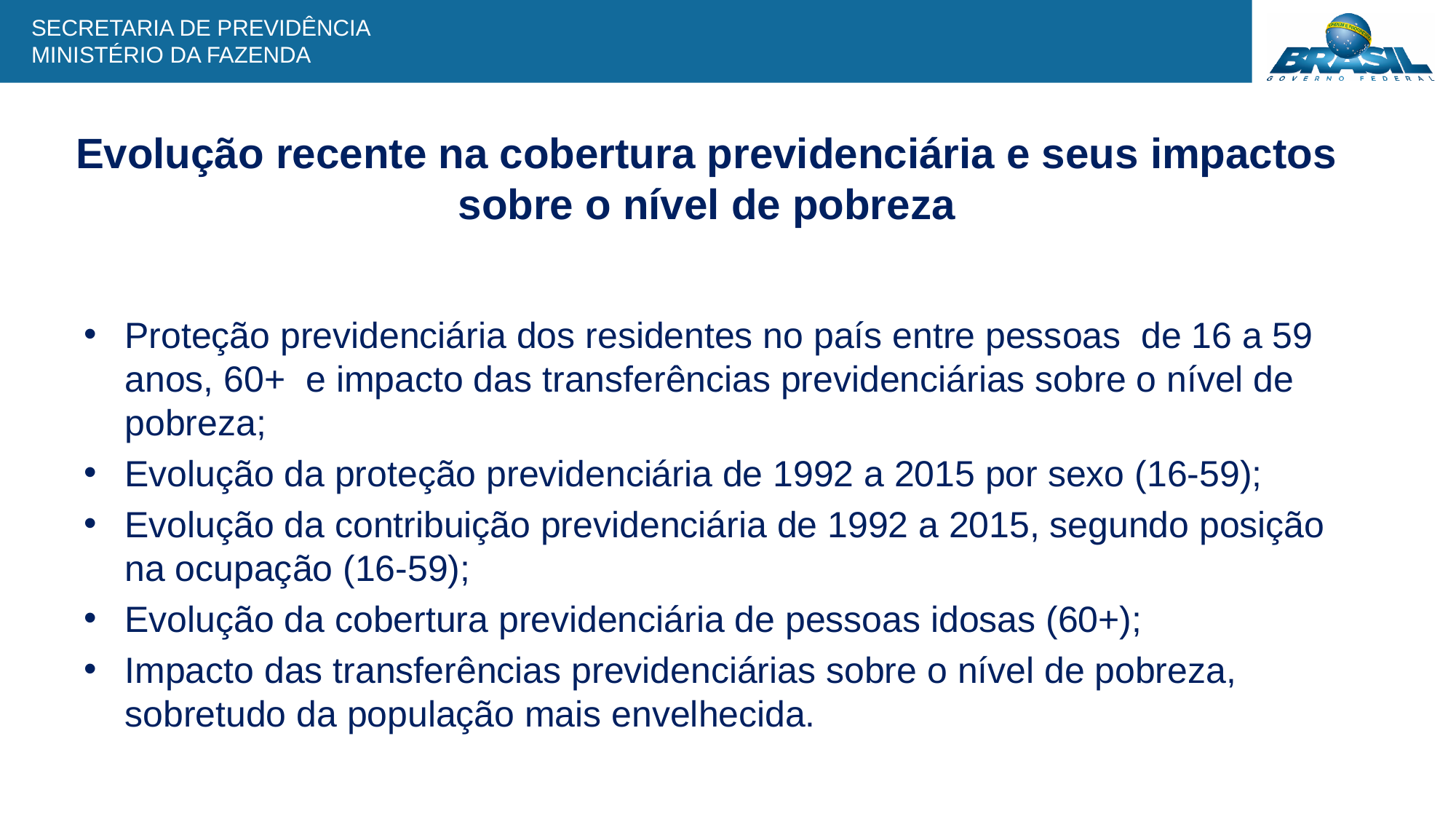

# Evolução recente na cobertura previdenciária e seus impactos sobre o nível de pobreza
Proteção previdenciária dos residentes no país entre pessoas  de 16 a 59 anos, 60+  e impacto das transferências previdenciárias sobre o nível de pobreza;
Evolução da proteção previdenciária de 1992 a 2015 por sexo (16-59);
Evolução da contribuição previdenciária de 1992 a 2015, segundo posição na ocupação (16-59);
Evolução da cobertura previdenciária de pessoas idosas (60+);
Impacto das transferências previdenciárias sobre o nível de pobreza, sobretudo da população mais envelhecida.